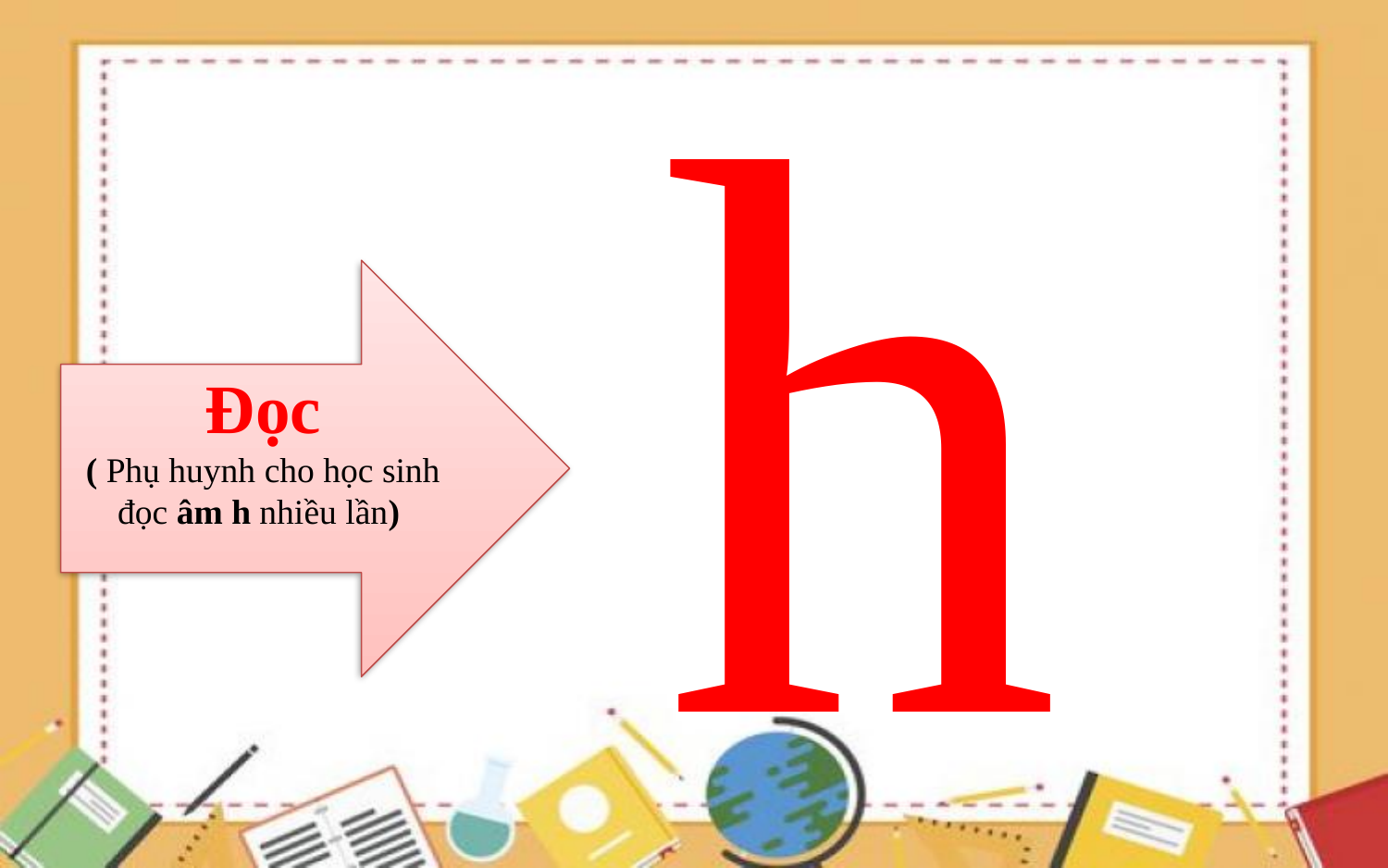

# h
Đọc
( Phụ huynh cho học sinh đọc âm h nhiều lần)